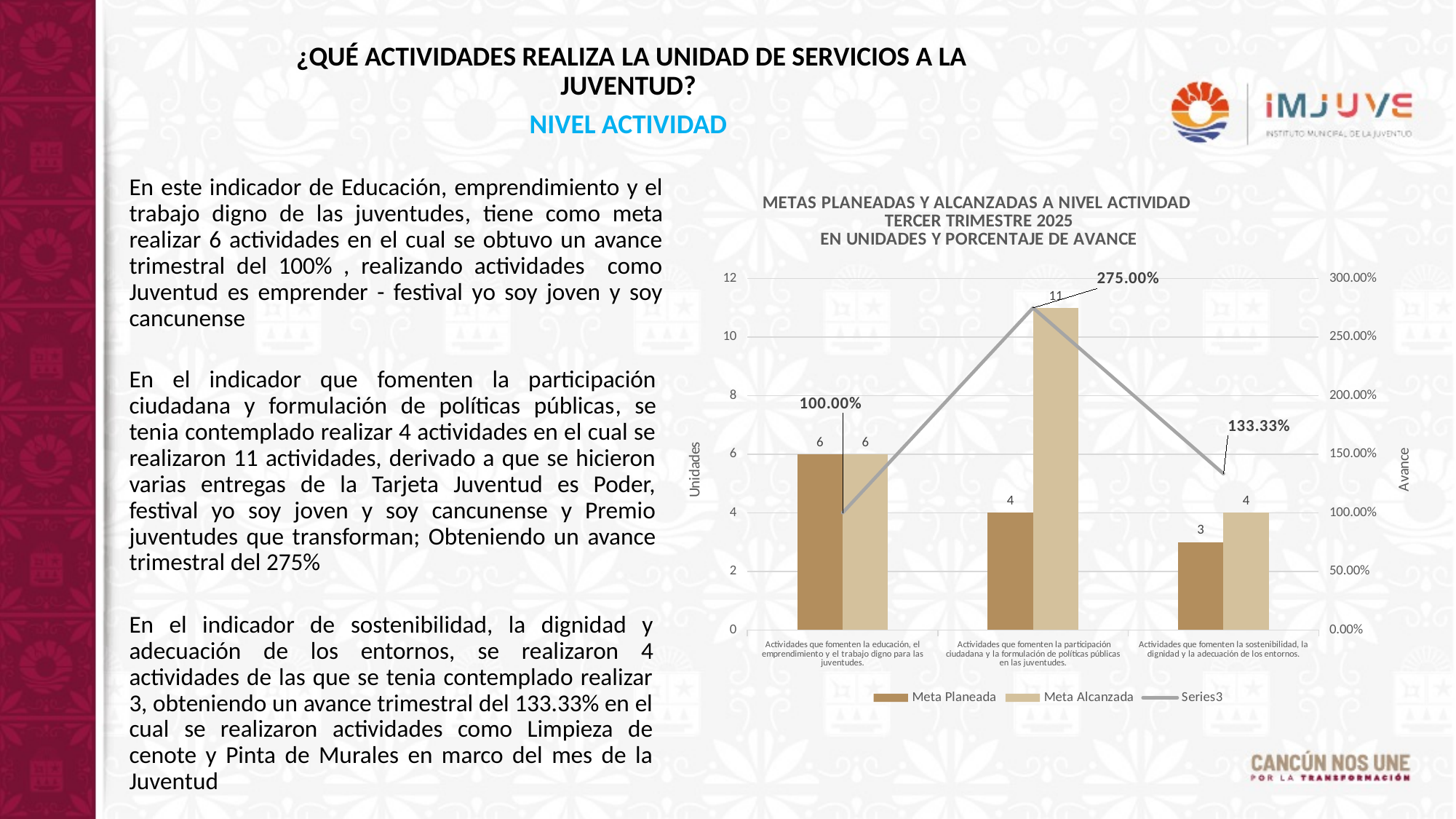

¿QUÉ ACTIVIDADES REALIZA LA UNIDAD DE SERVICIOS A LA JUVENTUD?
NIVEL ACTIVIDAD
En este indicador de Educación, emprendimiento y el trabajo digno de las juventudes, tiene como meta realizar 6 actividades en el cual se obtuvo un avance trimestral del 100% , realizando actividades  como Juventud es emprender - festival yo soy joven y soy cancunense

### Chart: METAS PLANEADAS Y ALCANZADAS A NIVEL ACTIVIDAD
TERCER TRIMESTRE 2025
EN UNIDADES Y PORCENTAJE DE AVANCE

| Category | Meta Planeada | Meta Alcanzada |  |
|---|---|---|---|
| Actividades que fomenten la educación, el emprendimiento y el trabajo digno para las juventudes. | 6.0 | 6.0 | 1.0 |
|  Actividades que fomenten la participación ciudadana y la formulación de políticas públicas en las juventudes. | 4.0 | 11.0 | 2.75 |
| Actividades que fomenten la sostenibilidad, la dignidad y la adecuación de los entornos. | 3.0 | 4.0 | 1.3333333333333333 |
En el indicador que fomenten la participación ciudadana y formulación de políticas públicas, se tenia contemplado realizar 4 actividades en el cual se realizaron 11 actividades, derivado a que se hicieron varias entregas de la Tarjeta Juventud es Poder, festival yo soy joven y soy cancunense y Premio juventudes que transforman; Obteniendo un avance trimestral del 275%
En el indicador de sostenibilidad, la dignidad y adecuación de los entornos, se realizaron 4 actividades de las que se tenia contemplado realizar 3, obteniendo un avance trimestral del 133.33% en el cual se realizaron actividades como Limpieza de cenote y Pinta de Murales en marco del mes de la Juventud